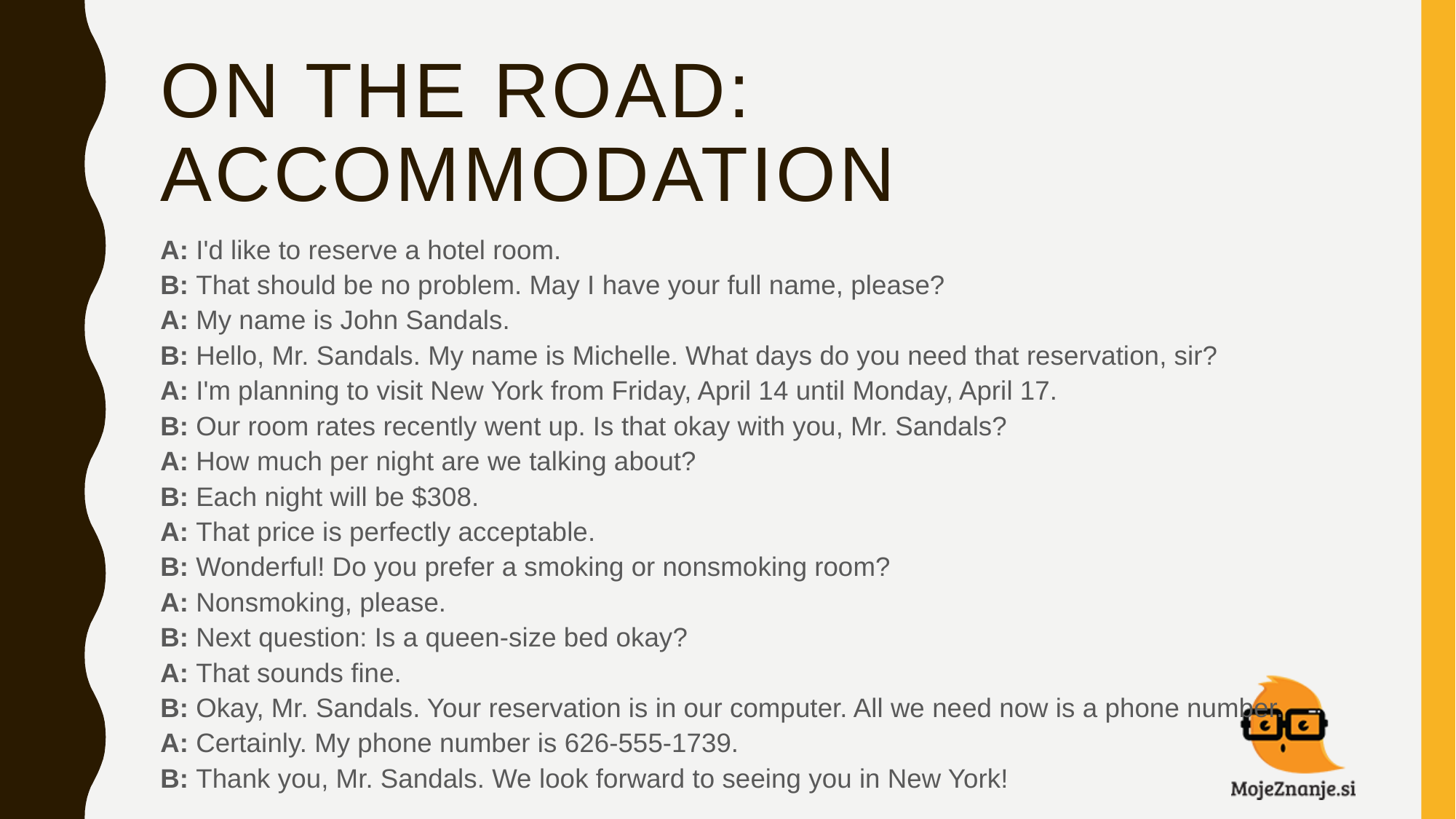

# ON THE ROAD: ACCOMMODATION
A: I'd like to reserve a hotel room.
B: That should be no problem. May I have your full name, please?
A: My name is John Sandals.
B: Hello, Mr. Sandals. My name is Michelle. What days do you need that reservation, sir?
A: I'm planning to visit New York from Friday, April 14 until Monday, April 17. 
B: Our room rates recently went up. Is that okay with you, Mr. Sandals?
A: How much per night are we talking about?
B: Each night will be $308.
A: That price is perfectly acceptable.
B: Wonderful! Do you prefer a smoking or nonsmoking room?
A: Nonsmoking, please.
B: Next question: Is a queen-size bed okay?
A: That sounds fine.
B: Okay, Mr. Sandals. Your reservation is in our computer. All we need now is a phone number.
A: Certainly. My phone number is 626-555-1739.
B: Thank you, Mr. Sandals. We look forward to seeing you in New York!